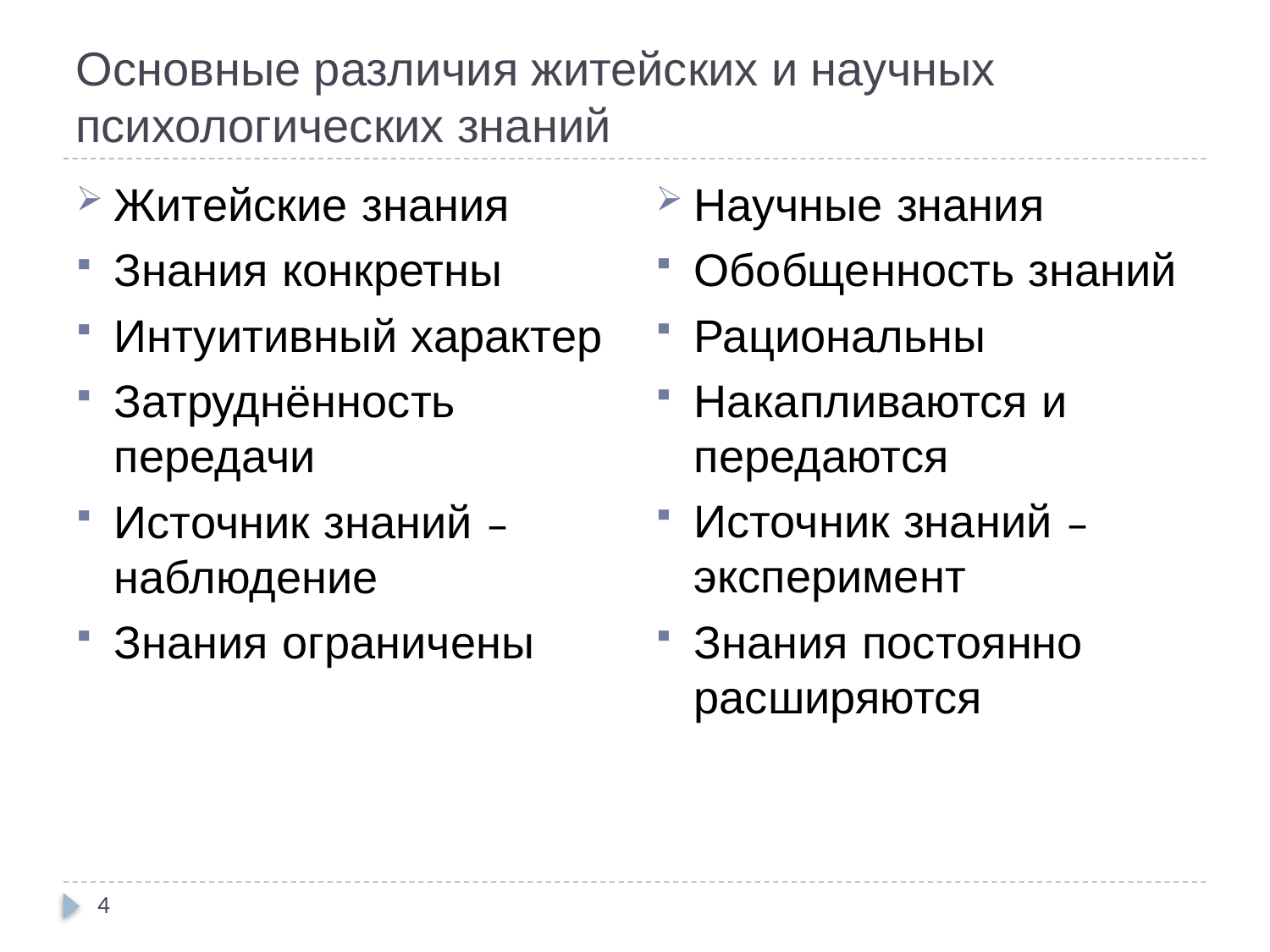

# Основные различия житейских и научных психологических знаний
Научные знания
Обобщенность знаний
Рациональны
Накапливаются и передаются
Источник знаний – эксперимент
Знания постоянно расширяются
Житейские знания
Знания конкретны
Интуитивный характер
Затруднённость передачи
Источник знаний – наблюдение
Знания ограничены
4